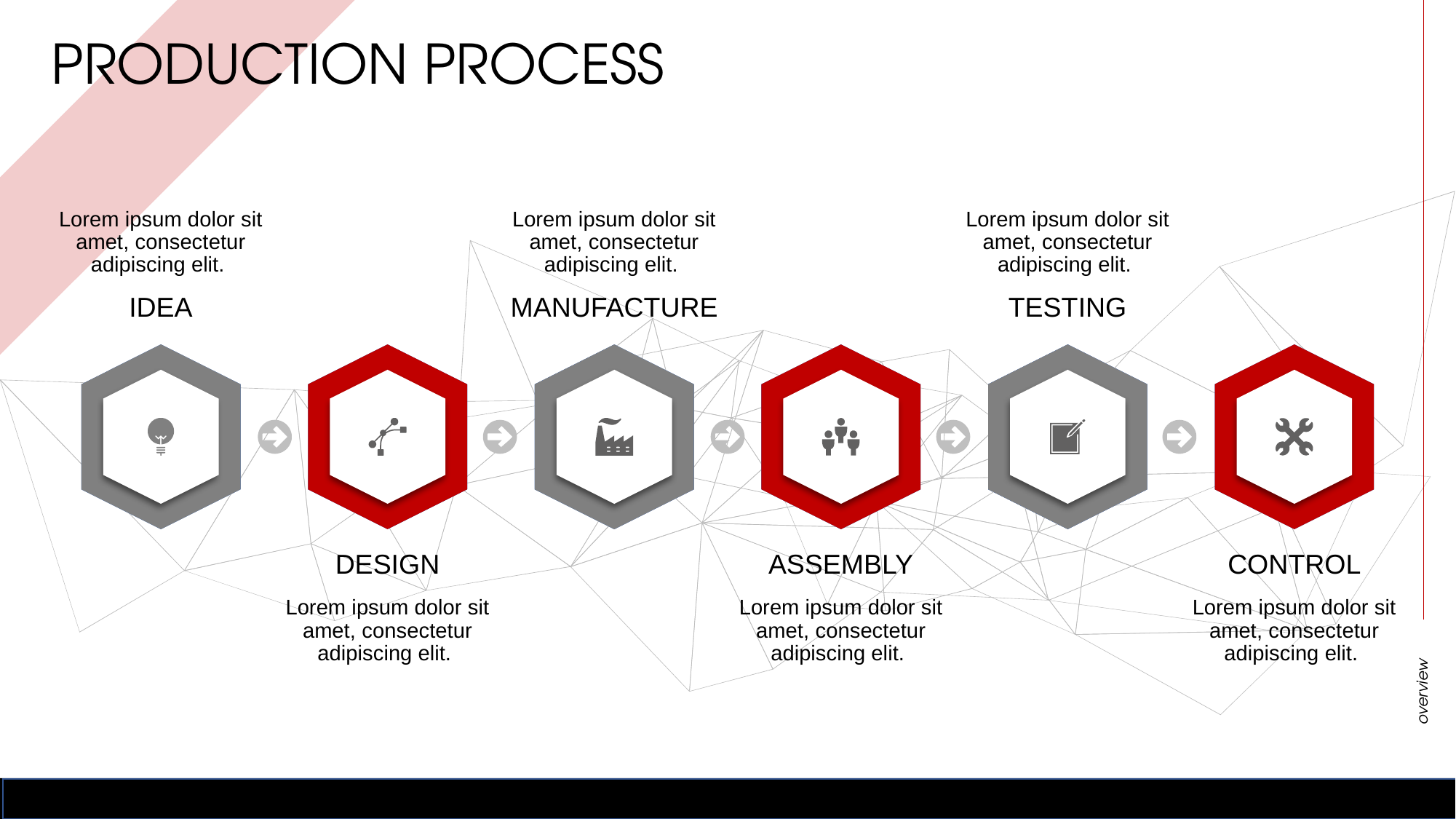

PRODUCTION PROCESS
Lorem ipsum dolor sit amet, consectetur adipiscing elit.
Lorem ipsum dolor sit amet, consectetur adipiscing elit.
Lorem ipsum dolor sit amet, consectetur adipiscing elit.
IDEA
MANUFACTURE
TESTING

DESIGN
ASSEMBLY
CONTROL
Lorem ipsum dolor sit amet, consectetur adipiscing elit.
Lorem ipsum dolor sit amet, consectetur adipiscing elit.
Lorem ipsum dolor sit amet, consectetur adipiscing elit.
overview

2